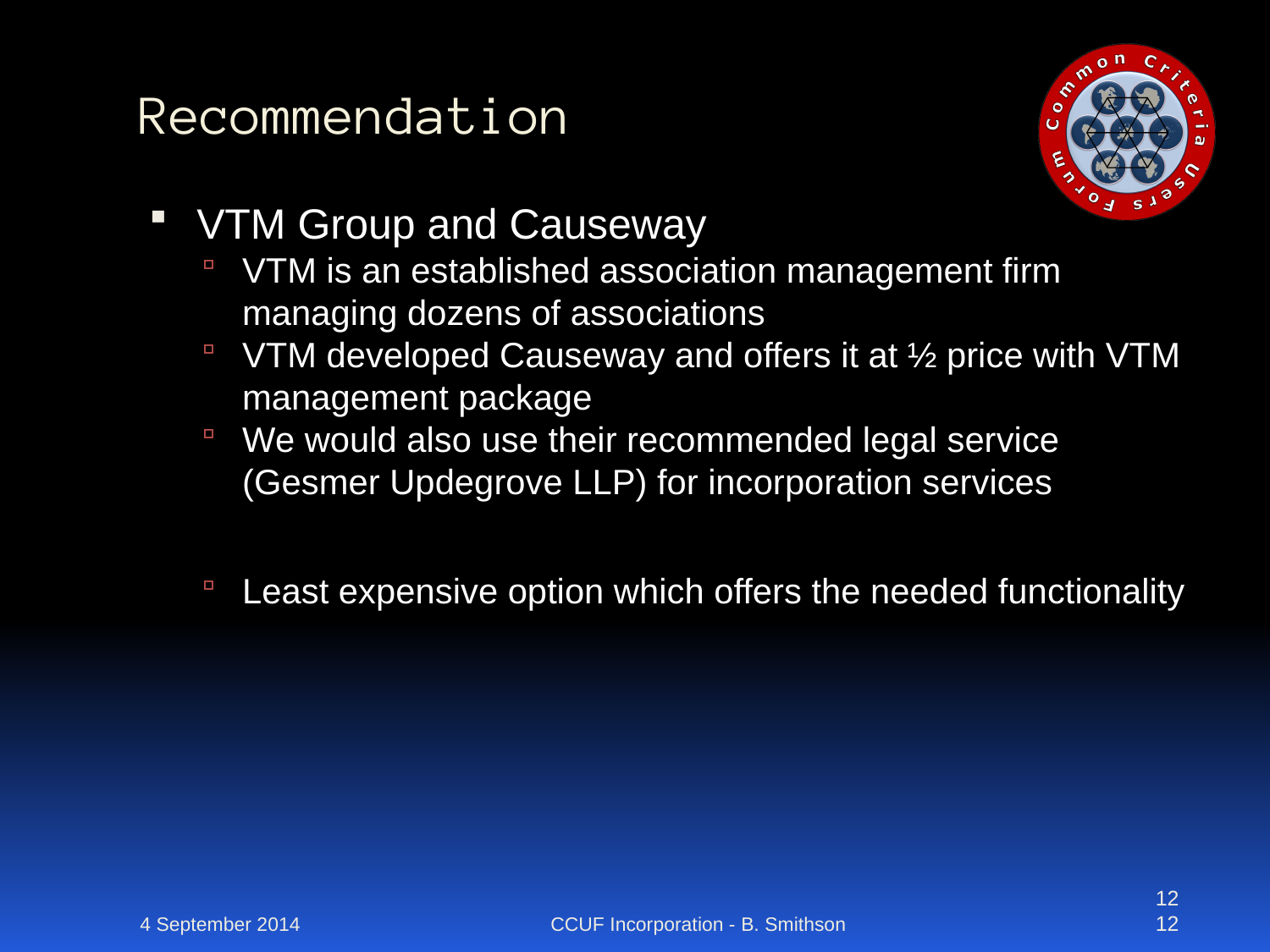

# Recommendation
VTM Group and Causeway
VTM is an established association management firm managing dozens of associations
VTM developed Causeway and offers it at ½ price with VTM management package
We would also use their recommended legal service (Gesmer Updegrove LLP) for incorporation services

Least expensive option which offers the needed functionality
4 September 2014
CCUF Incorporation - B. Smithson
1212